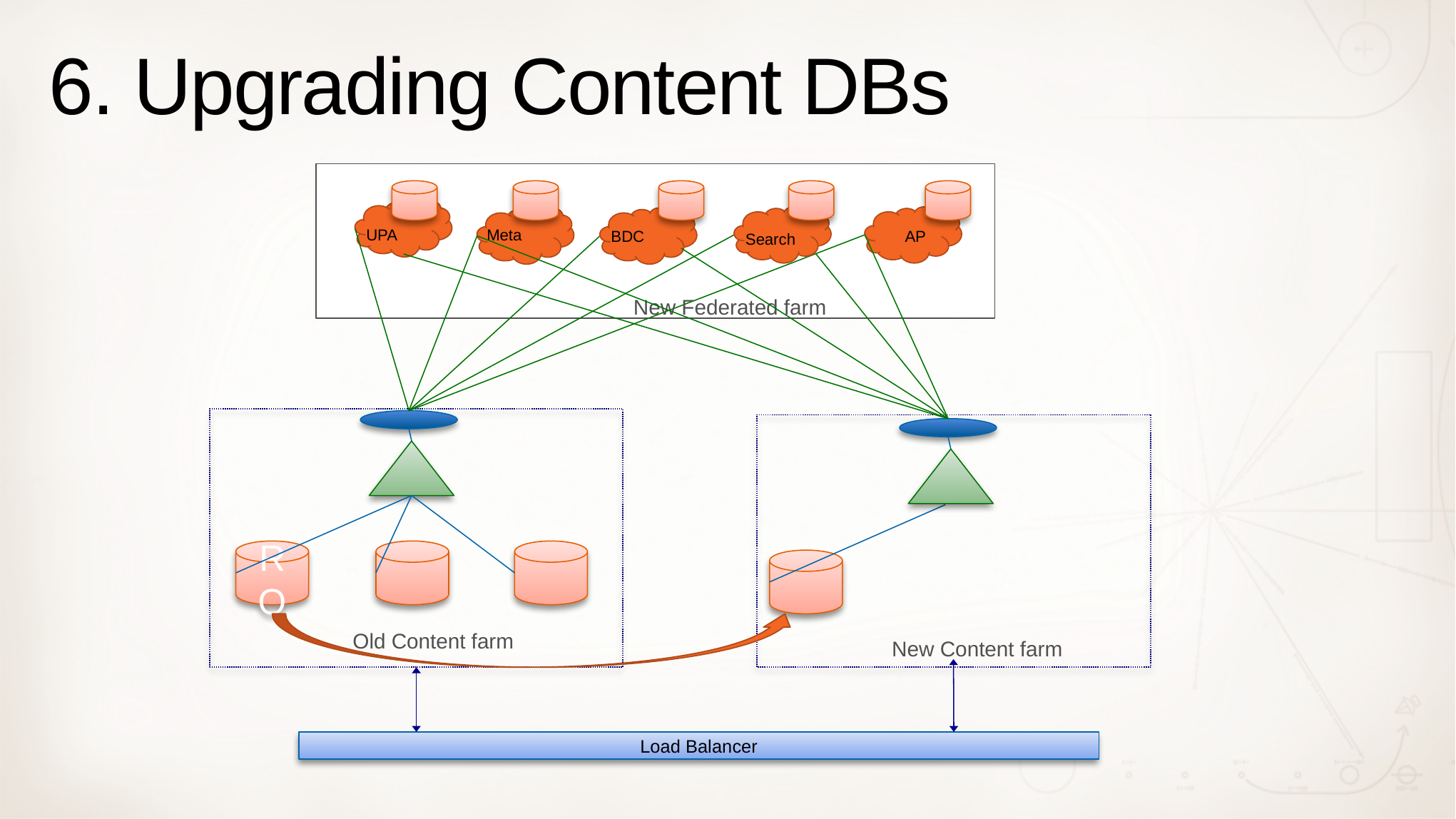

# 6. Upgrading Content DBs

UPA

Meta

BDC

AP

Search
MSS
New Federated farm

RO

…
…
…
…

Old Content farm
New Content farm
Load Balancer